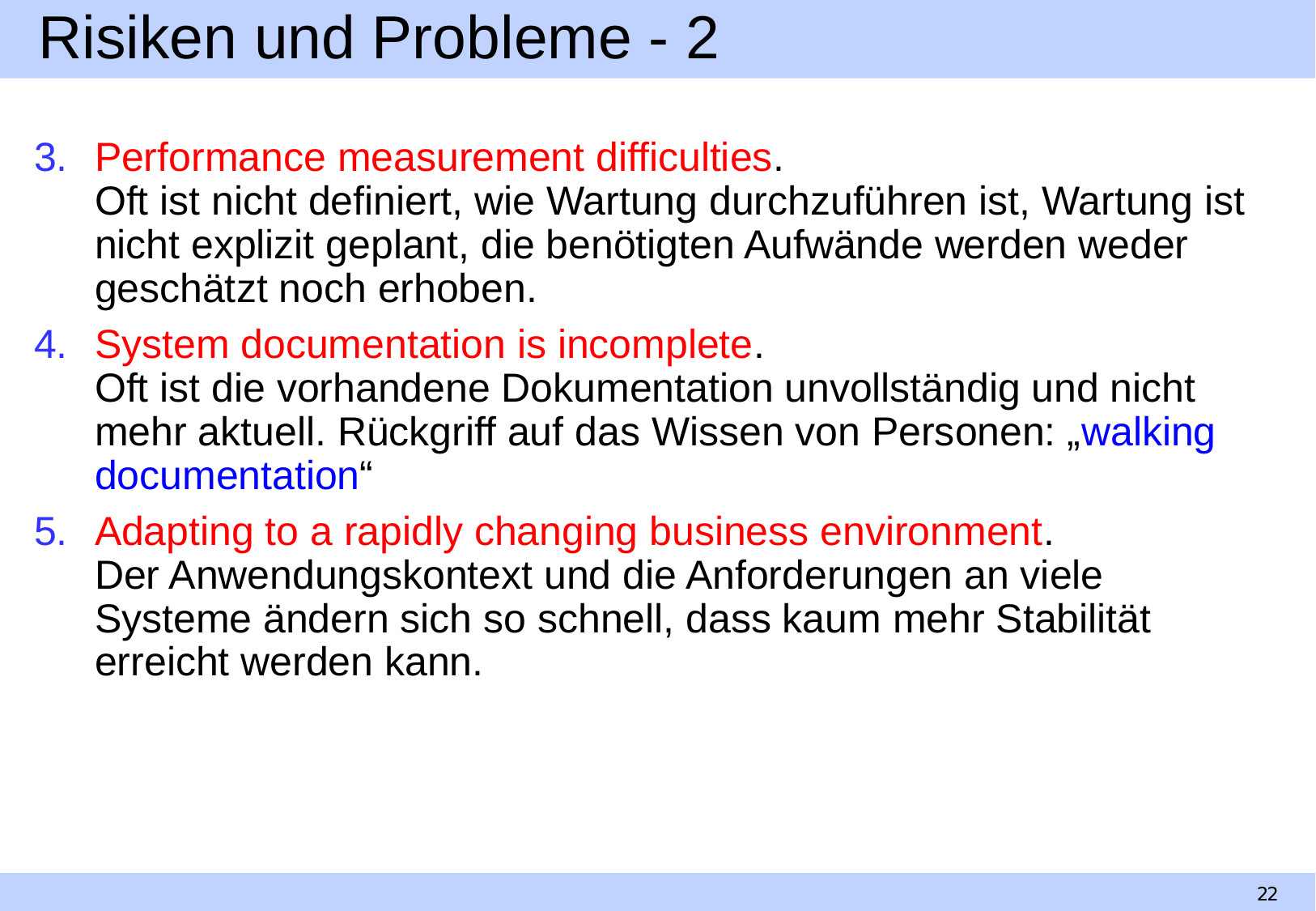

# Risiken und Probleme - 2
Performance measurement difficulties.
Oft ist nicht definiert, wie Wartung durchzuführen ist, Wartung ist nicht explizit geplant, die benötigten Aufwände werden weder geschätzt noch erhoben.
System documentation is incomplete.
Oft ist die vorhandene Dokumentation unvollständig und nicht mehr aktuell. Rückgriff auf das Wissen von Personen: „walking documentation“
Adapting to a rapidly changing business environment.
Der Anwendungskontext und die Anforderungen an viele Systeme ändern sich so schnell, dass kaum mehr Stabilität erreicht werden kann.

22